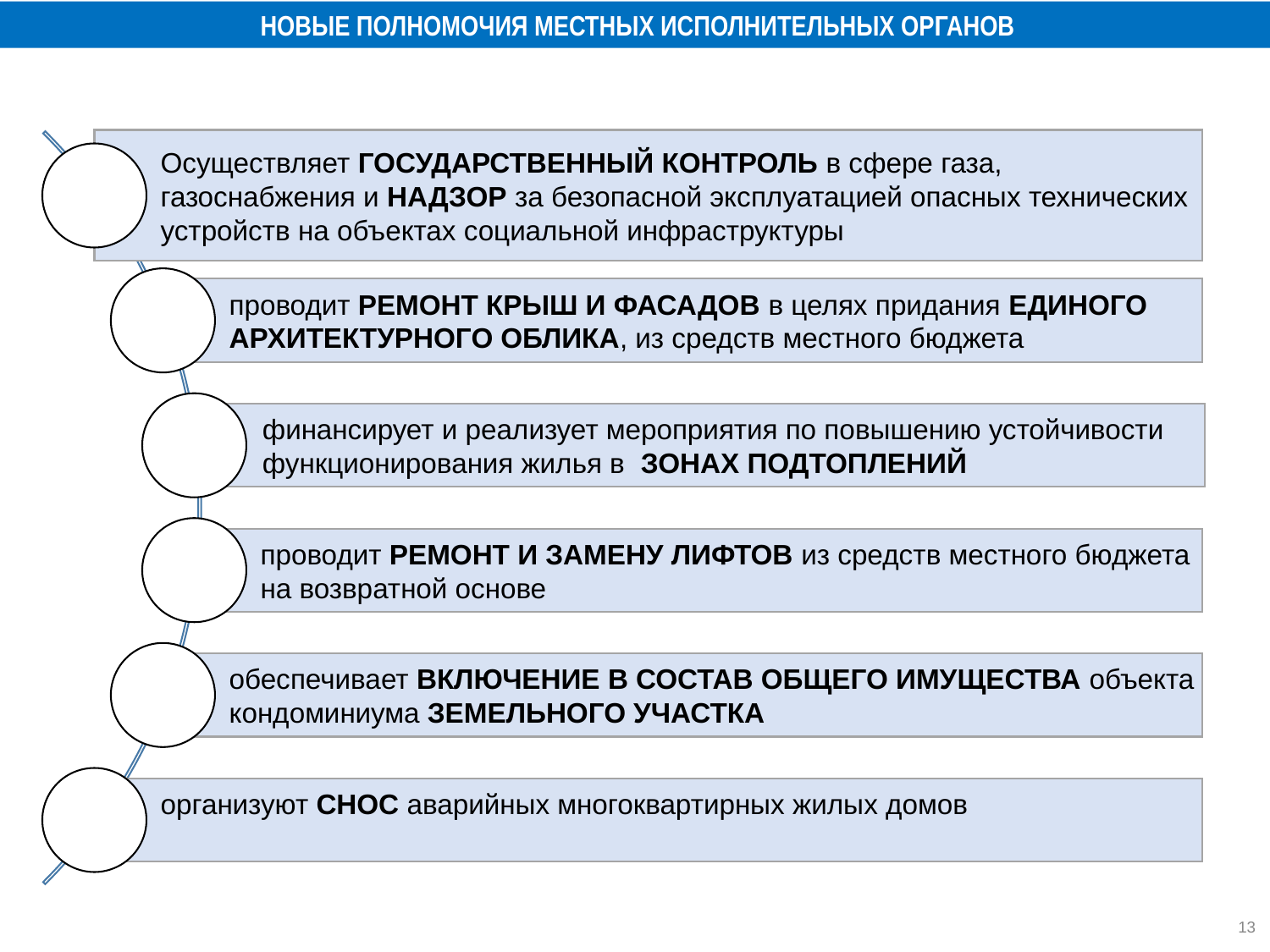

Осуществляет ГОСУДАРСТВЕННЫЙ КОНТРОЛЬ в сфере газа, газоснабжения и НАДЗОР за безопасной эксплуатацией опасных технических устройств на объектах социальной инфраструктуры

проводит РЕМОНТ КРЫШ И ФАСАДОВ в целях придания ЕДИНОГО АРХИТЕКТУРНОГО ОБЛИКА, из средств местного бюджета

финансирует и реализует мероприятия по повышению устойчивости функционирования жилья в  ЗОНАХ ПОДТОПЛЕНИЙ

проводит РЕМОНТ И ЗАМЕНУ ЛИФТОВ из средств местного бюджета на возвратной основе

обеспечивает ВКЛЮЧЕНИЕ В СОСТАВ ОБЩЕГО ИМУЩЕСТВА объекта кондоминиума ЗЕМЕЛЬНОГО УЧАСТКА

организуют СНОС аварийных многоквартирных жилых домов

 НОВЫЕ ПОЛНОМОЧИЯ МЕСТНЫХ ИСПОЛНИТЕЛЬНЫХ ОРГАНОВ
13